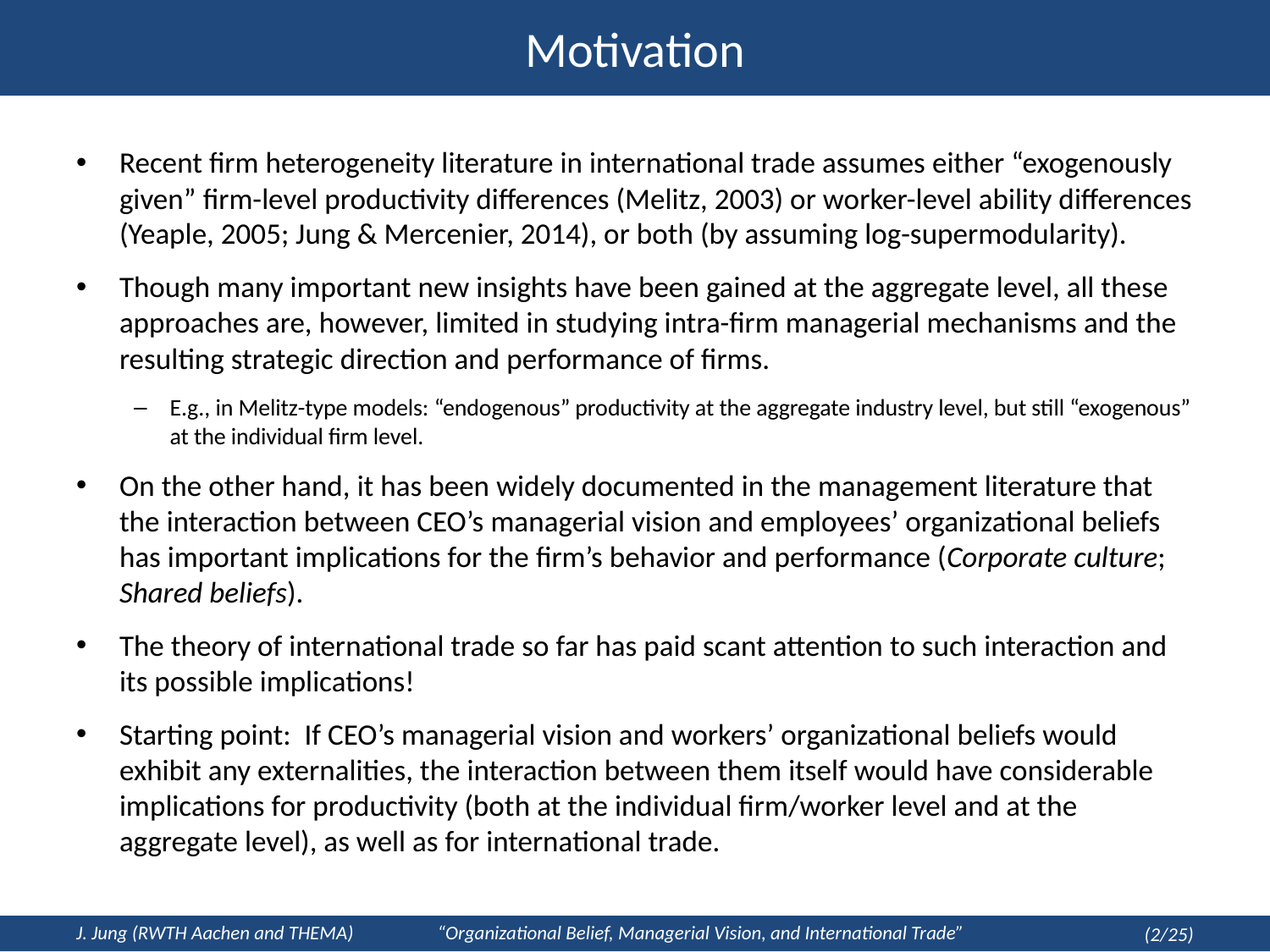

# Motivation
Recent firm heterogeneity literature in international trade assumes either “exogenously given” firm-level productivity differences (Melitz, 2003) or worker-level ability differences (Yeaple, 2005; Jung & Mercenier, 2014), or both (by assuming log-supermodularity).
Though many important new insights have been gained at the aggregate level, all these approaches are, however, limited in studying intra-firm managerial mechanisms and the resulting strategic direction and performance of firms.
E.g., in Melitz-type models: “endogenous” productivity at the aggregate industry level, but still “exogenous” at the individual firm level.
On the other hand, it has been widely documented in the management literature that the interaction between CEO’s managerial vision and employees’ organizational beliefs has important implications for the firm’s behavior and performance (Corporate culture; Shared beliefs).
The theory of international trade so far has paid scant attention to such interaction and its possible implications!
Starting point:  If CEO’s managerial vision and workers’ organizational beliefs would exhibit any externalities, the interaction between them itself would have considerable implications for productivity (both at the individual firm/worker level and at the aggregate level), as well as for international trade.
Recent firm heterogeneity literature in international trade assumes either “exogenously given” firm-level productivity differences (Melitz, 2003) or worker-level ability differences (Yeaple, 2005; Jung & Mercenier, 2014), or both (by assuming log-supermodularity).
Though many important new insights have been gained at the aggregate level, all these approaches are, however, limited in studying intra-firm managerial mechanisms and the resulting strategic direction and performance of firms.
E.g., in Melitz-type models: “endogenous” productivity at the aggregate industry level, but still “exogenous” at the individual firm level.
On the other hand, it has been widely documented in the management literature that the interaction between CEO’s managerial vision and employees’ organizational beliefs has important implications for the firm’s behavior and performance (Corporate culture; Shared beliefs).
The theory of international trade so far has paid scant attention to such interaction and its possible implications!
Starting point:  If CEO’s managerial vision and workers’ organizational beliefs would exhibit any externalities, the interaction between them itself would have considerable implications for productivity (both at the individual firm/worker level and at the aggregate level), as well as for international trade.
J. Jung (RWTH Aachen and THEMA)                   “Organizational Belief, Managerial Vision, and International Trade”
(2/25)